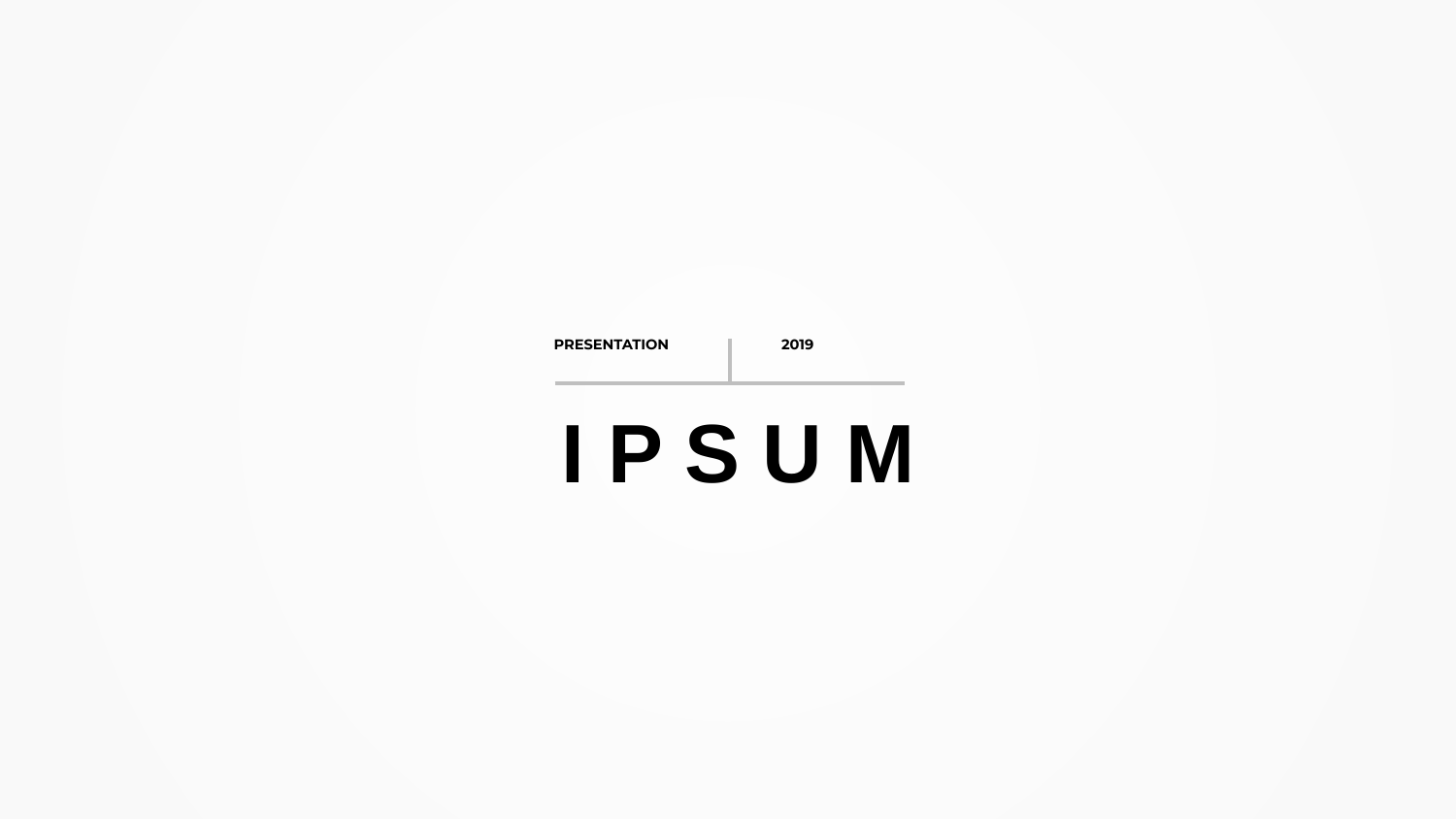

PRESENTATION
2019
I P S U M